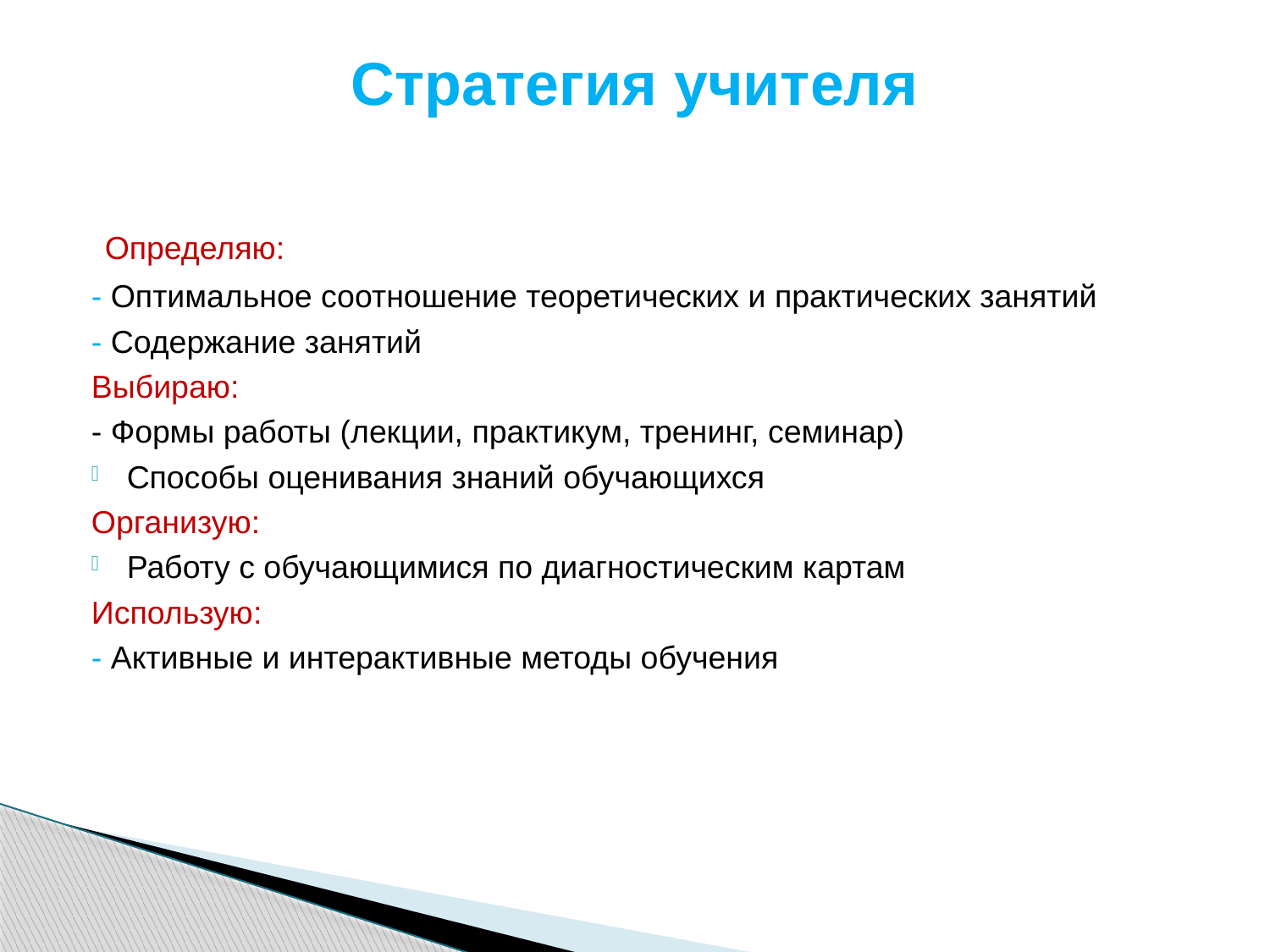

# Стратегия учителя
 Определяю:
- Оптимальное соотношение теоретических и практических занятий
- Содержание занятий
Выбираю:
- Формы работы (лекции, практикум, тренинг, семинар)
Способы оценивания знаний обучающихся
Организую:
Работу с обучающимися по диагностическим картам
Использую:
- Активные и интерактивные методы обучения